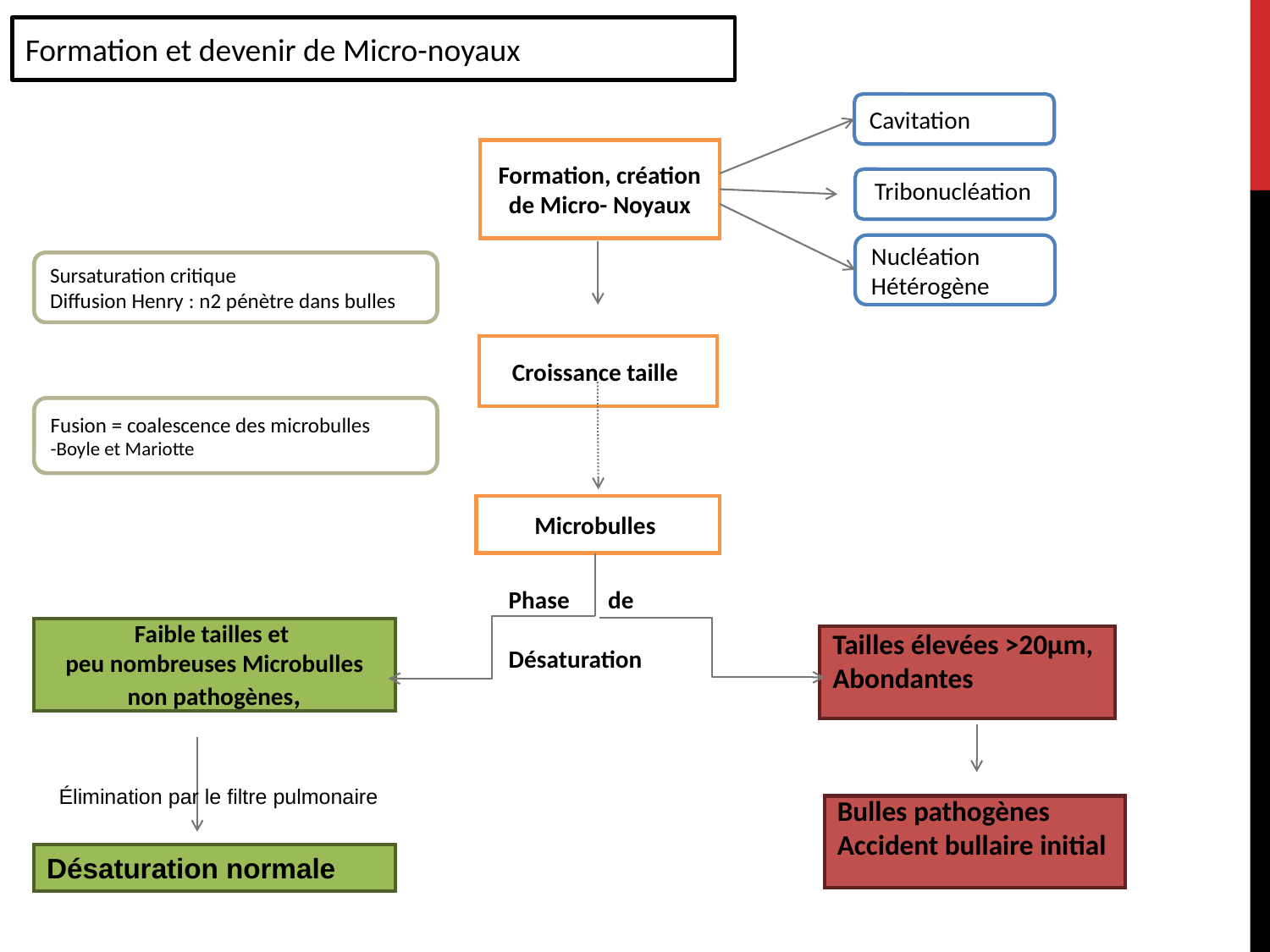

Formation et devenir de Micro-noyaux
Cavitation
Formation, création de Micro- Noyaux

Tribonucléation

Nucléation Hétérogène
Sursaturation critique
Diffusion Henry : n2 pénètre dans bulles

Croissance taille
Fusion = coalescence des microbulles
-Boyle et Mariotte
Microbulles
Phase       de

Désaturation
Faible tailles et
peu nombreuses Microbulles
 non pathogènes,
Tailles élevées >20µm, Abondantes

Élimination par le filtre pulmonaire
Bulles pathogènes
Accident bullaire initial
Désaturation normale